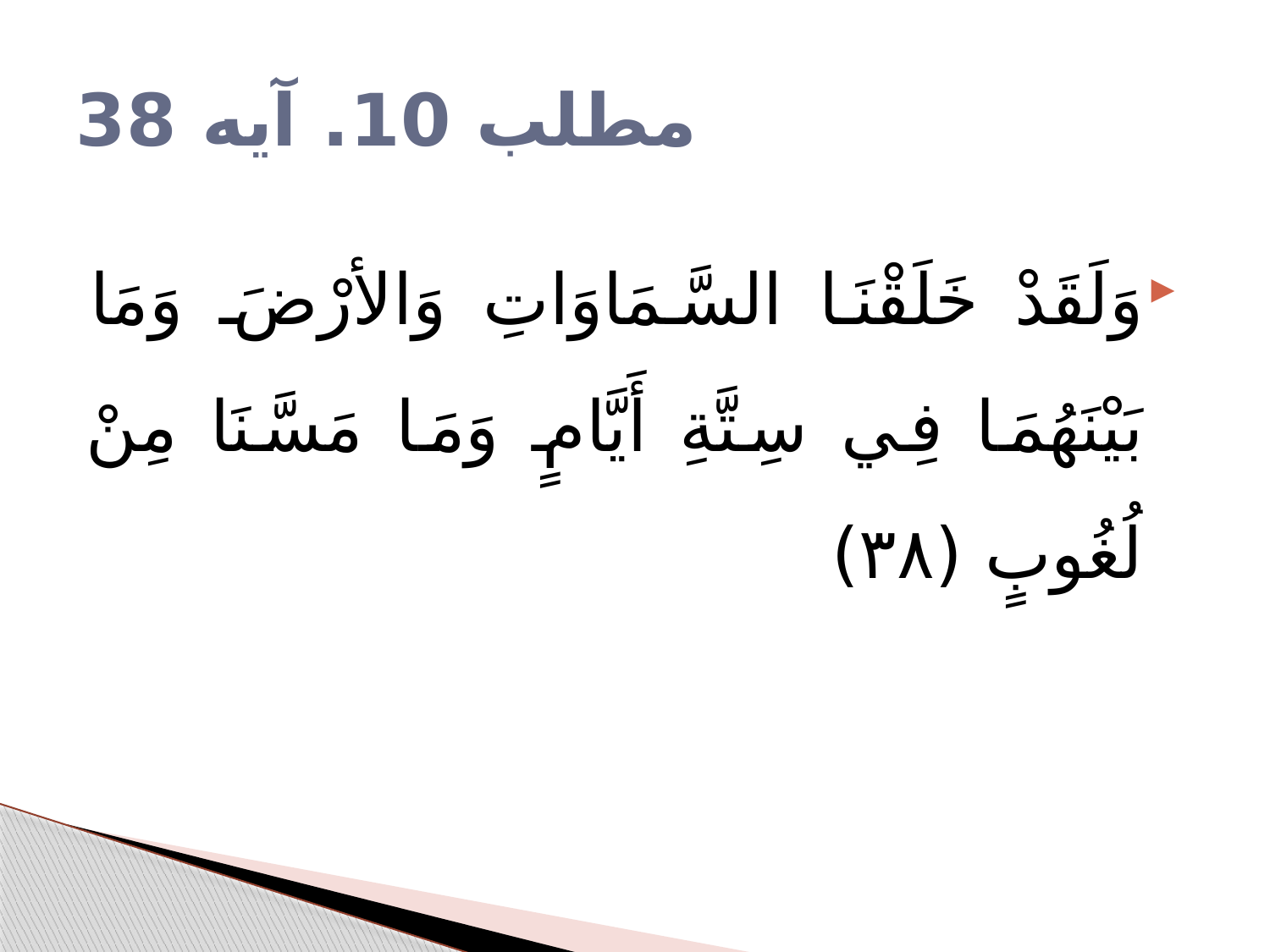

# مطلب 10. آیه 38
وَلَقَدْ خَلَقْنَا السَّمَاوَاتِ وَالأرْضَ وَمَا بَيْنَهُمَا فِي سِتَّةِ أَيَّامٍ وَمَا مَسَّنَا مِنْ لُغُوبٍ (٣٨)